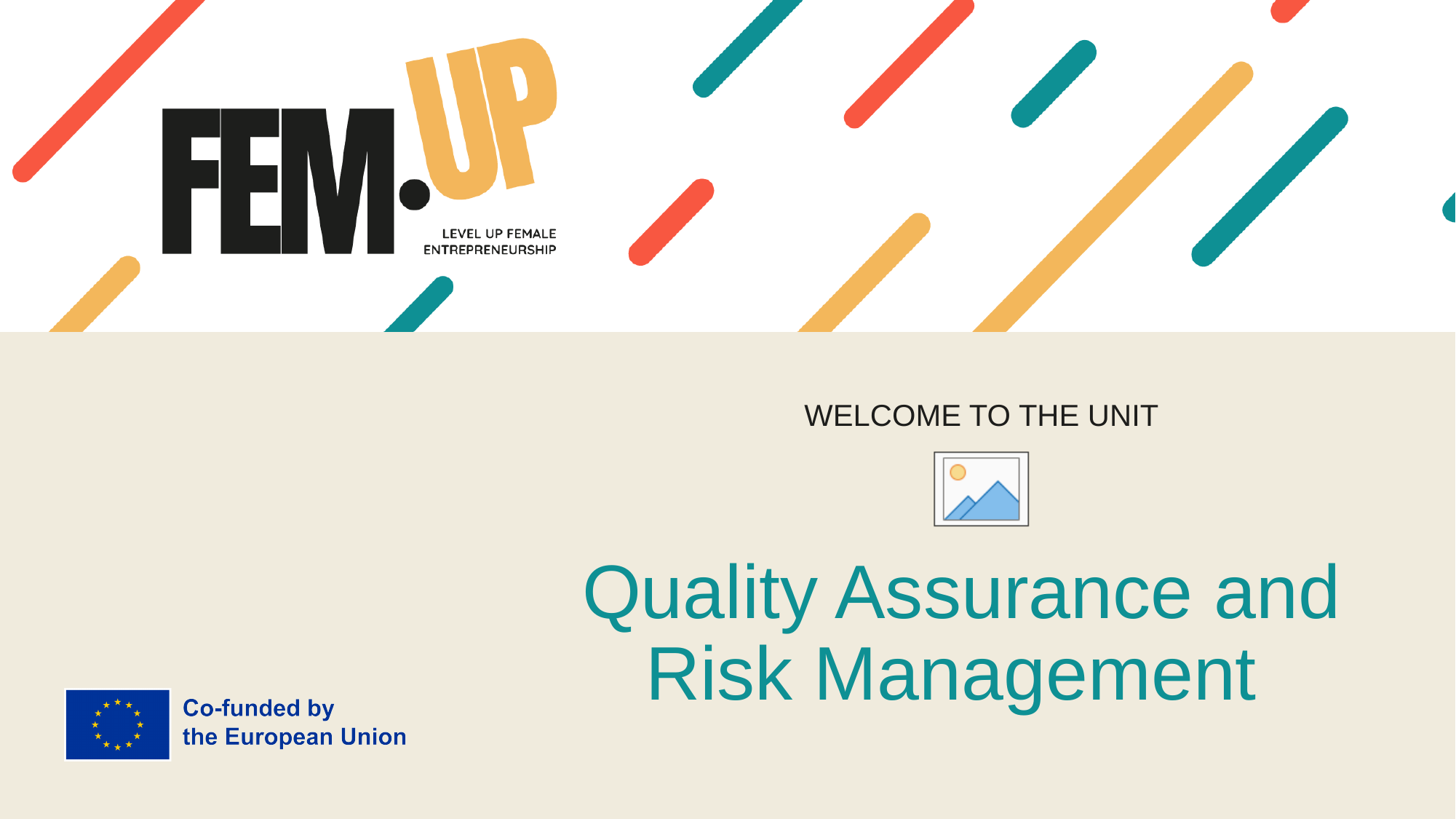

WELCOME TO THE UNIT
# Quality Assurance and Risk Management